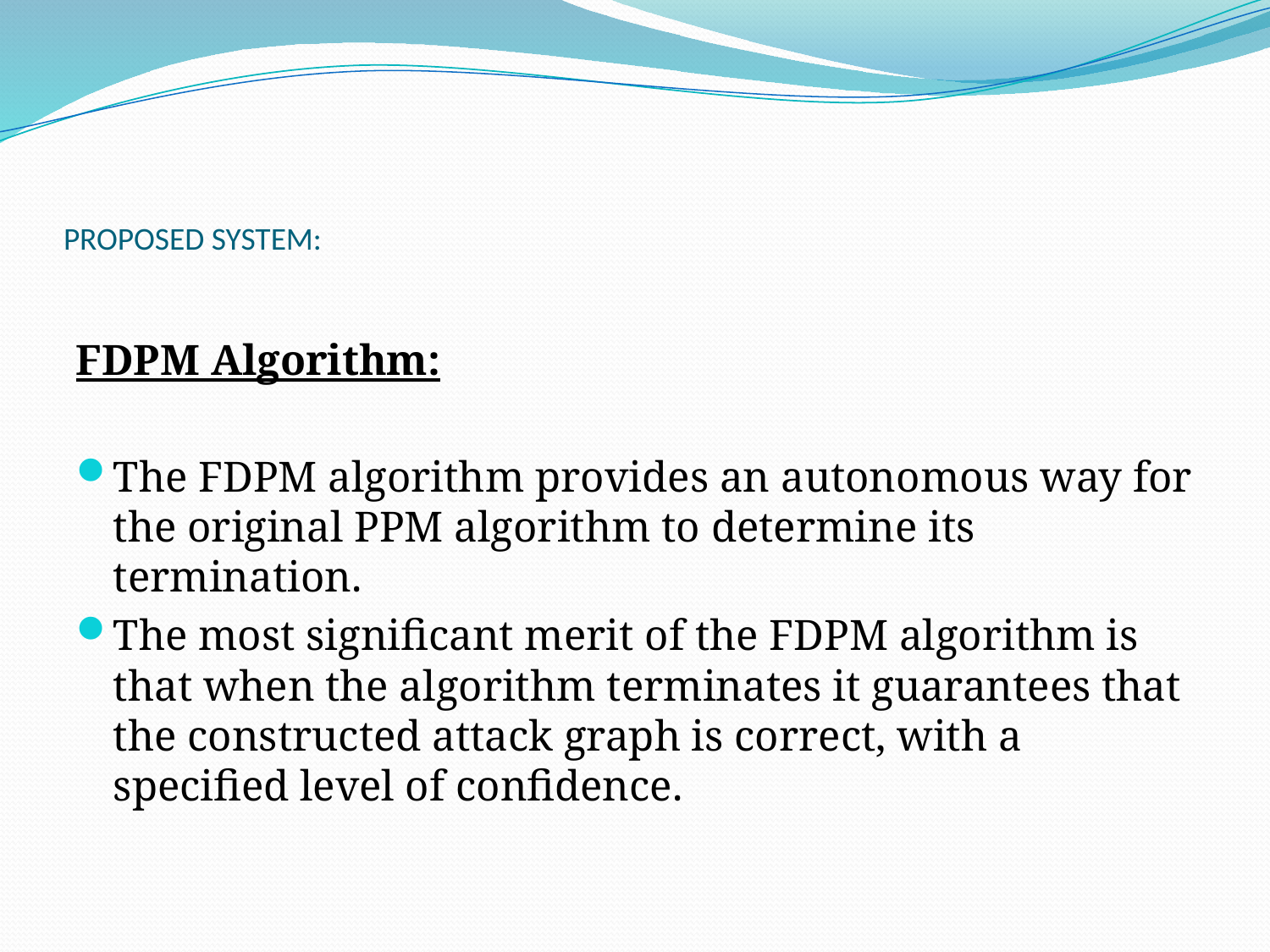

# PROPOSED SYSTEM:

FDPM Algorithm:

The FDPM algorithm provides an autonomous way for the original PPM algorithm to determine its termination.
The most significant merit of the FDPM algorithm is that when the algorithm terminates it guarantees that the constructed attack graph is correct, with a specified level of confidence.